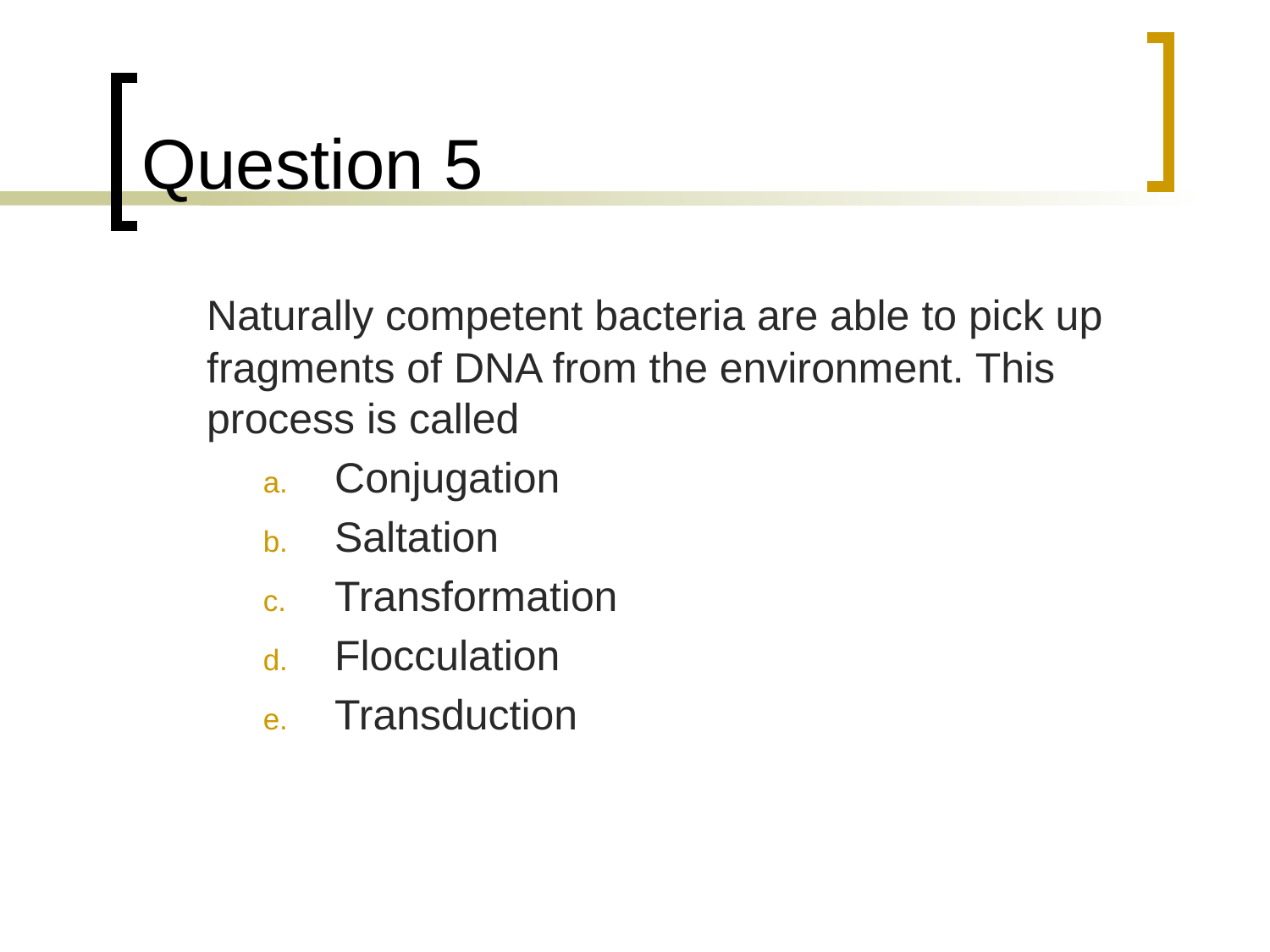

# Question 5
	Naturally competent bacteria are able to pick up fragments of DNA from the environment. This process is called
Conjugation
Saltation
Transformation
Flocculation
Transduction